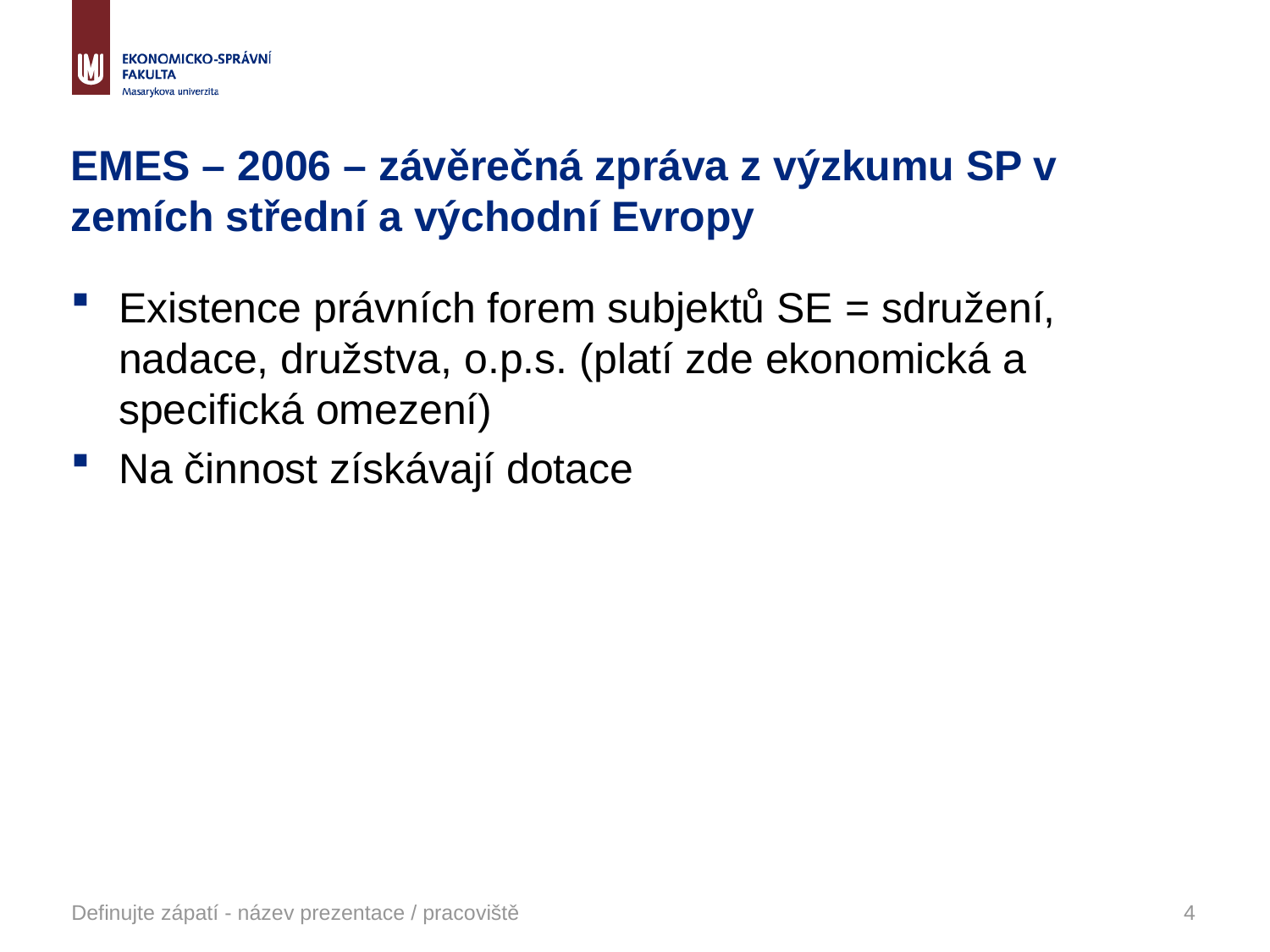

# EMES – 2006 – závěrečná zpráva z výzkumu SP v zemích střední a východní Evropy
Existence právních forem subjektů SE = sdružení, nadace, družstva, o.p.s. (platí zde ekonomická a specifická omezení)
Na činnost získávají dotace
Definujte zápatí - název prezentace / pracoviště
4